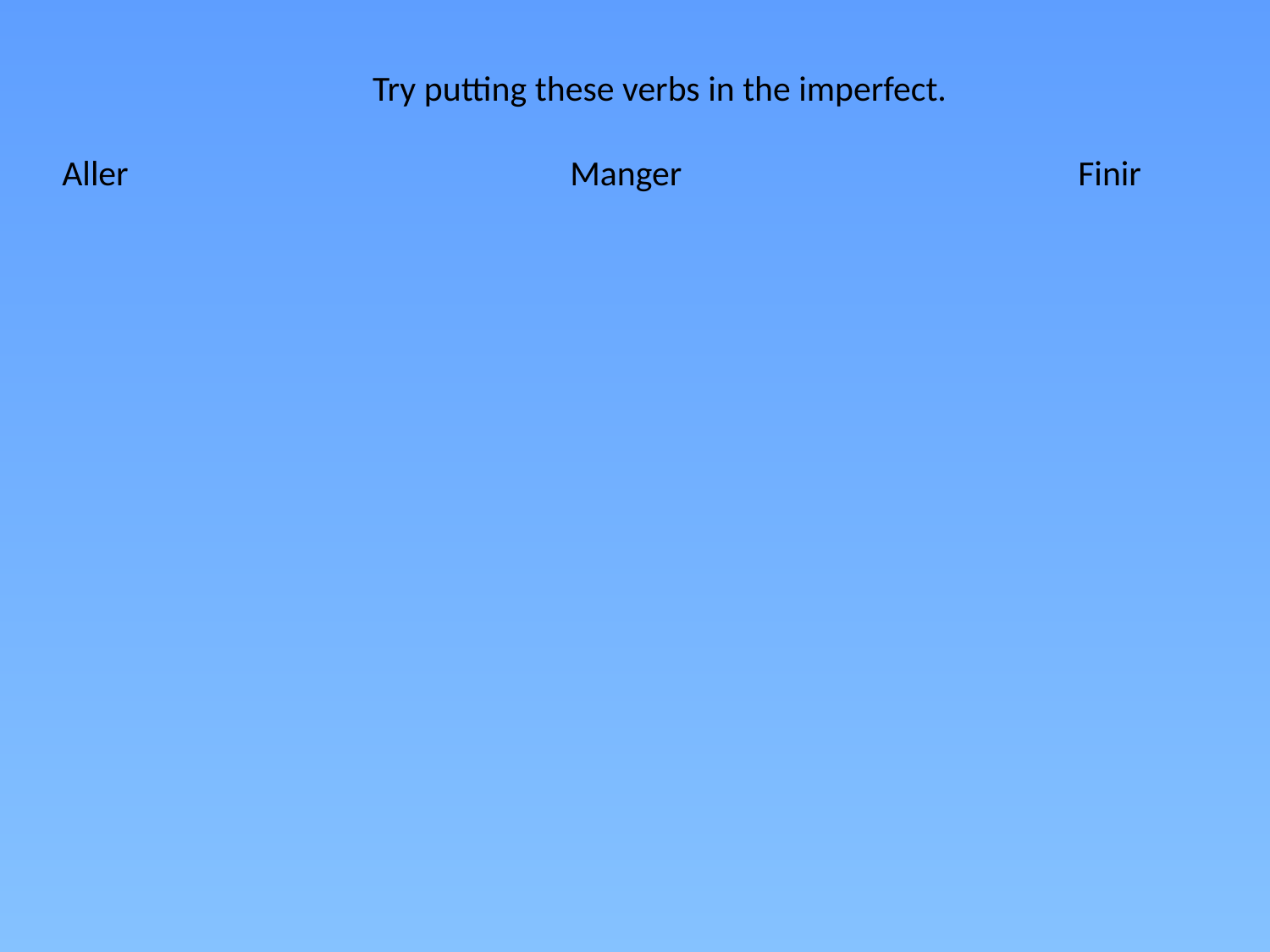

Try putting these verbs in the imperfect.

Aller				Manger				Finir